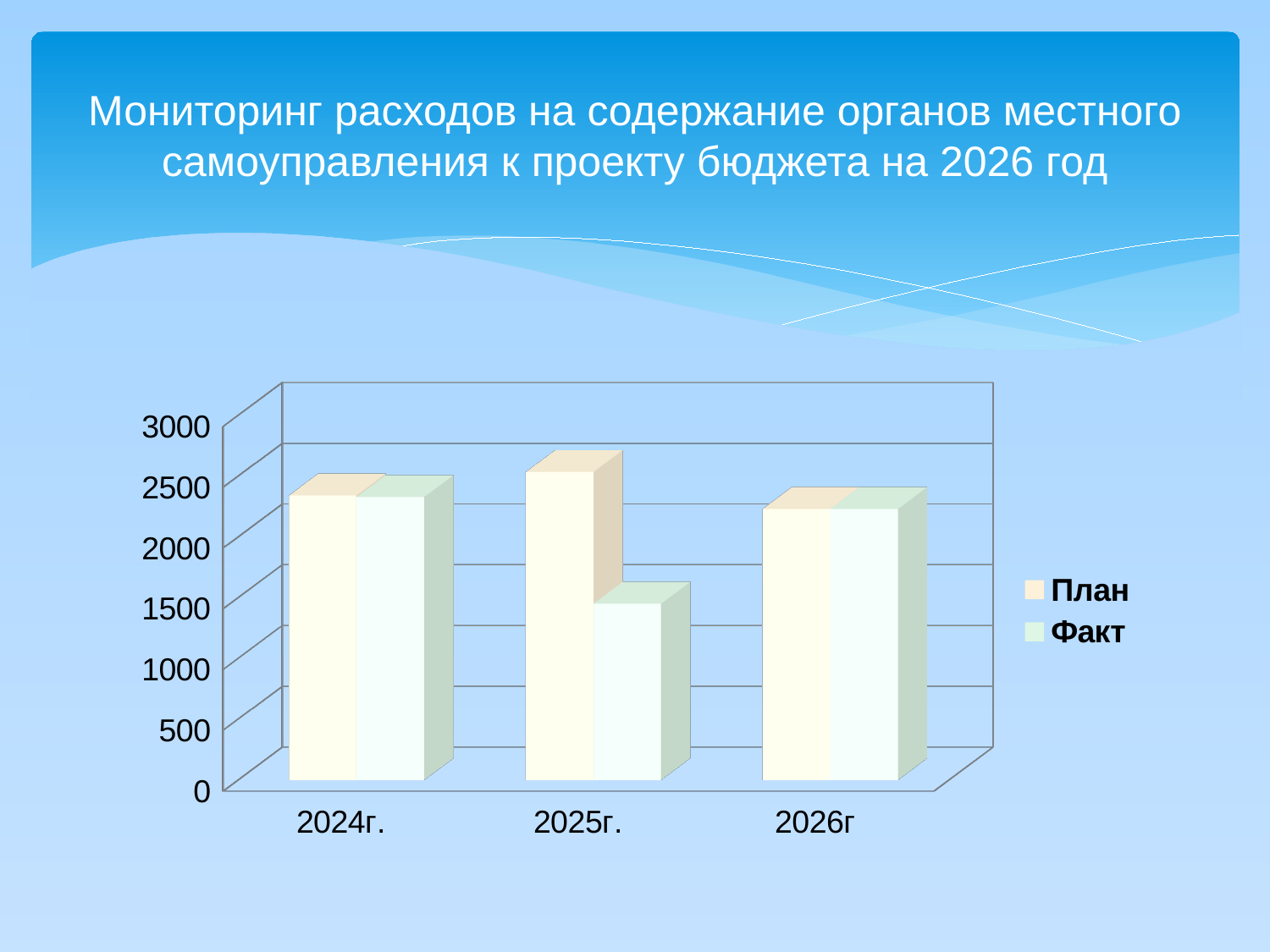

# Мониторинг расходов на содержание органов местного самоуправления к проекту бюджета на 2026 год

[unsupported chart]